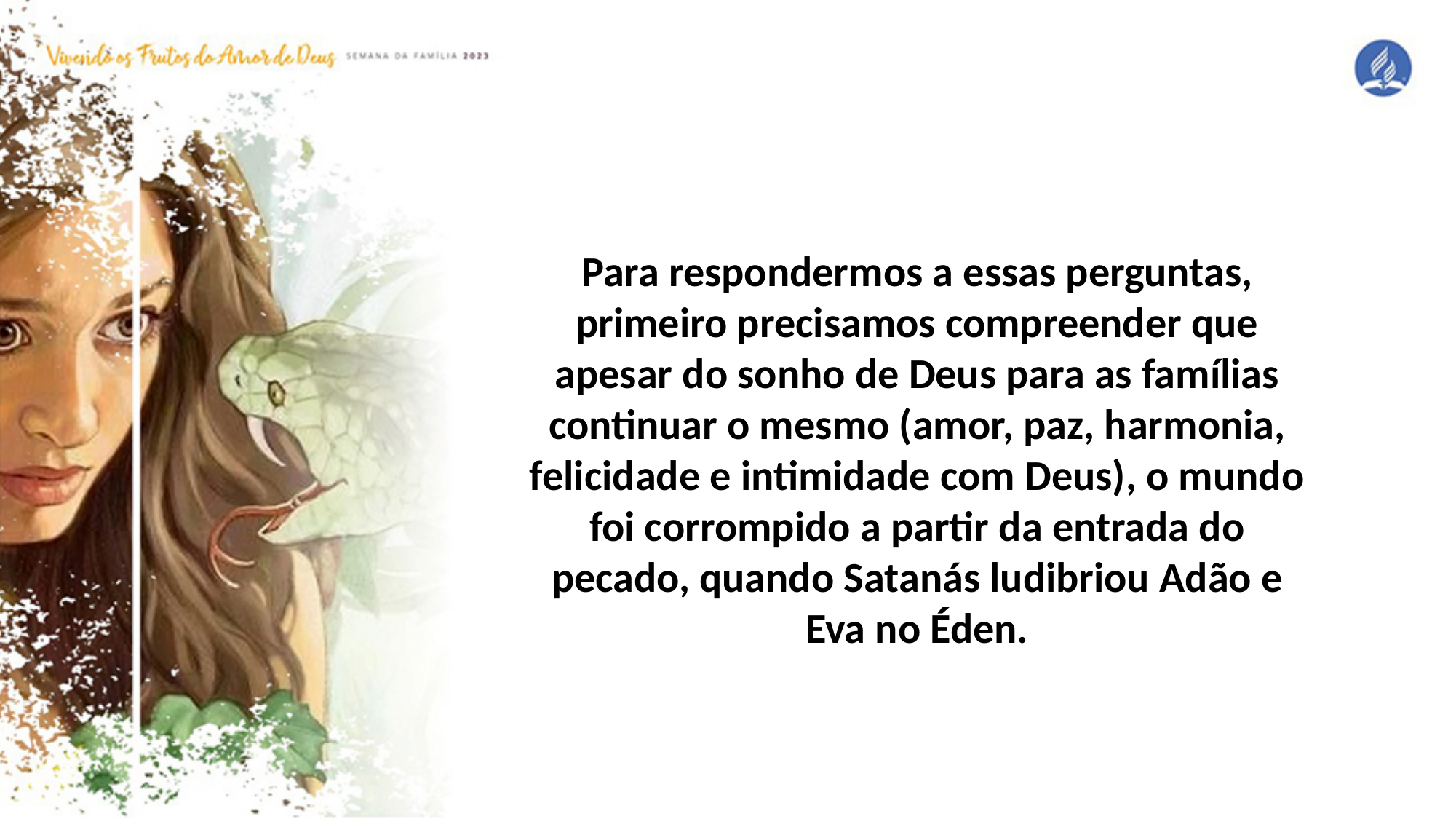

Para respondermos a essas perguntas, primeiro precisamos compreender que apesar do sonho de Deus para as famílias continuar o mesmo (amor, paz, harmonia, felicidade e intimidade com Deus), o mundo foi corrompido a partir da entrada do pecado, quando Satanás ludibriou Adão e Eva no Éden.